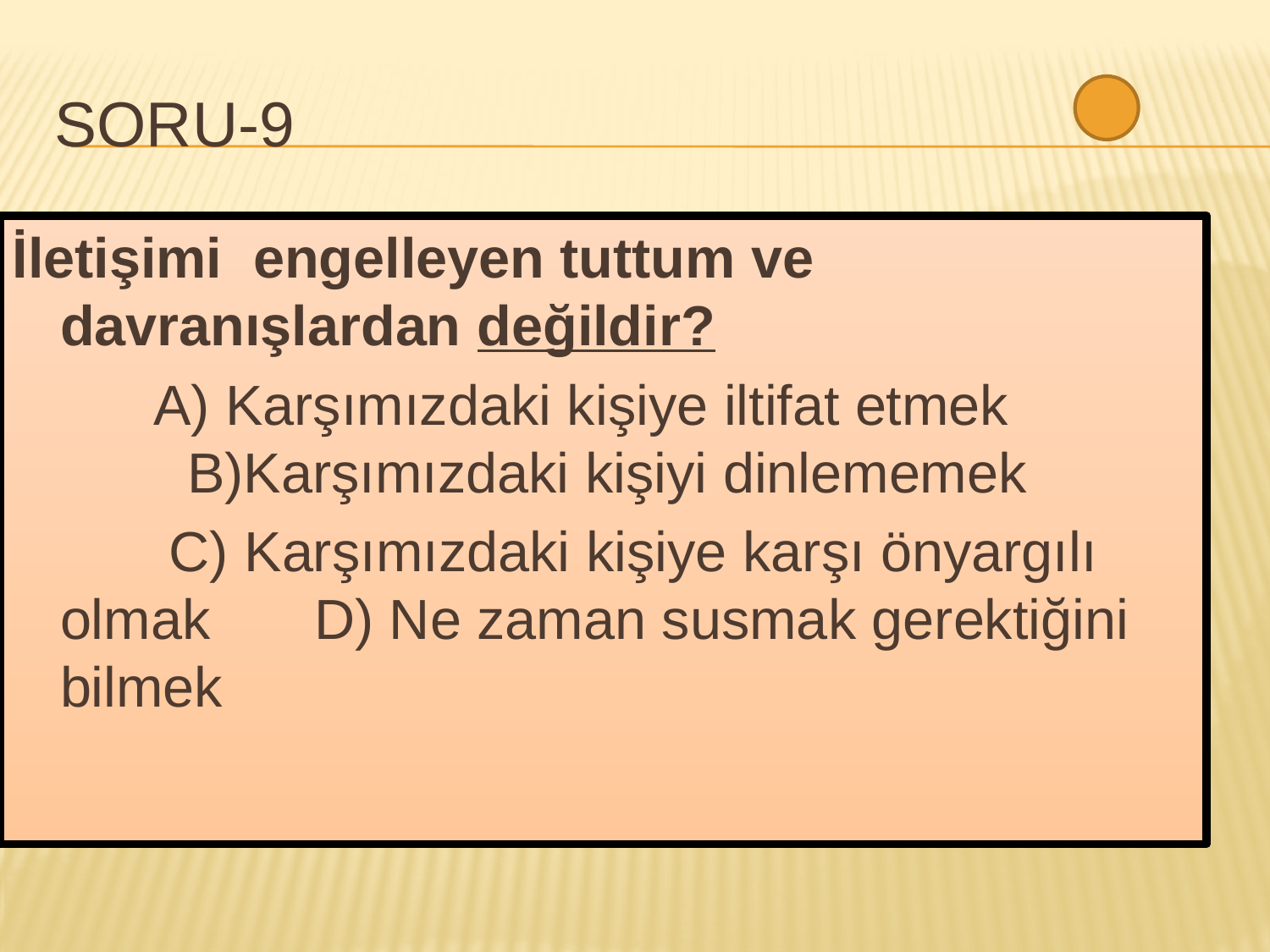

# SORU-9

İletişimi  engelleyen tuttum ve davranışlardan değildir?
         A) Karşımızdaki kişiye iltifat etmek		B)Karşımızdaki kişiyi dinlememek
          C) Karşımızdaki kişiye karşı önyargılı olmak	D) Ne zaman susmak gerektiğini bilmek